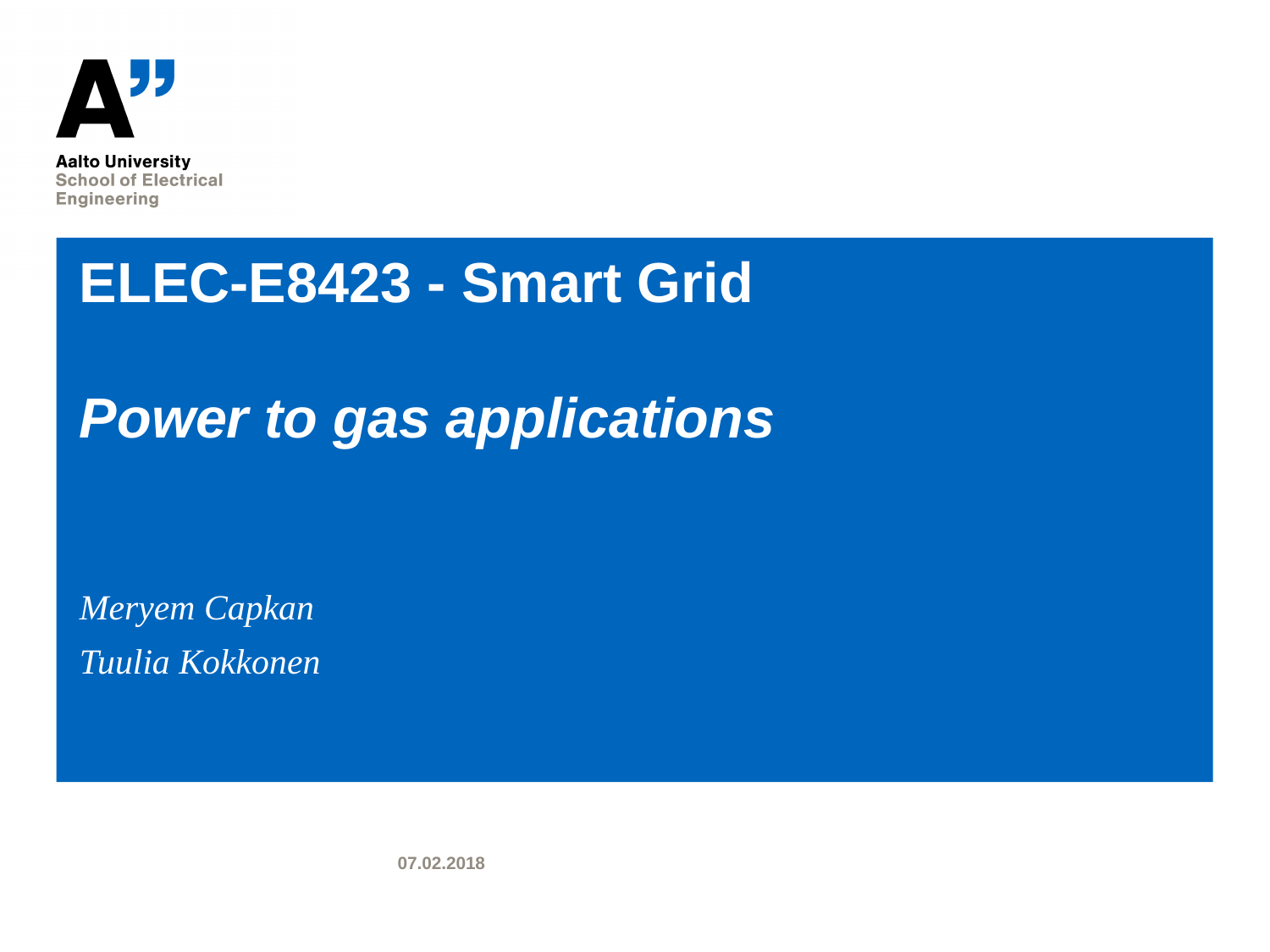

# ELEC-E8423 - Smart Grid Power to gas applications
Meryem Capkan
Tuulia Kokkonen

07.02.2018